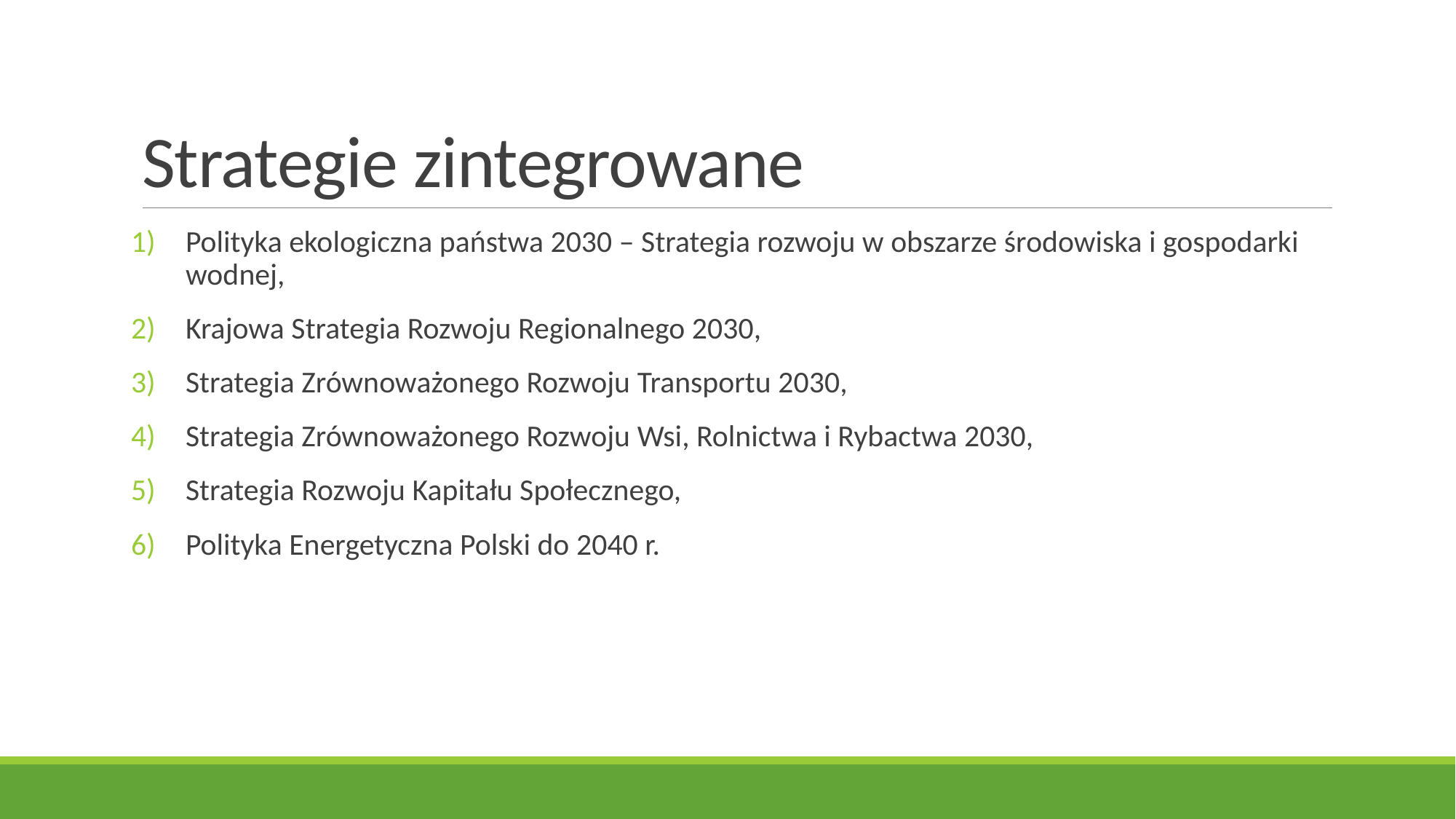

# Strategie zintegrowane
Polityka ekologiczna państwa 2030 – Strategia rozwoju w obszarze środowiska i gospodarki wodnej,
Krajowa Strategia Rozwoju Regionalnego 2030,
Strategia Zrównoważonego Rozwoju Transportu 2030,
Strategia Zrównoważonego Rozwoju Wsi, Rolnictwa i Rybactwa 2030,
Strategia Rozwoju Kapitału Społecznego,
Polityka Energetyczna Polski do 2040 r.